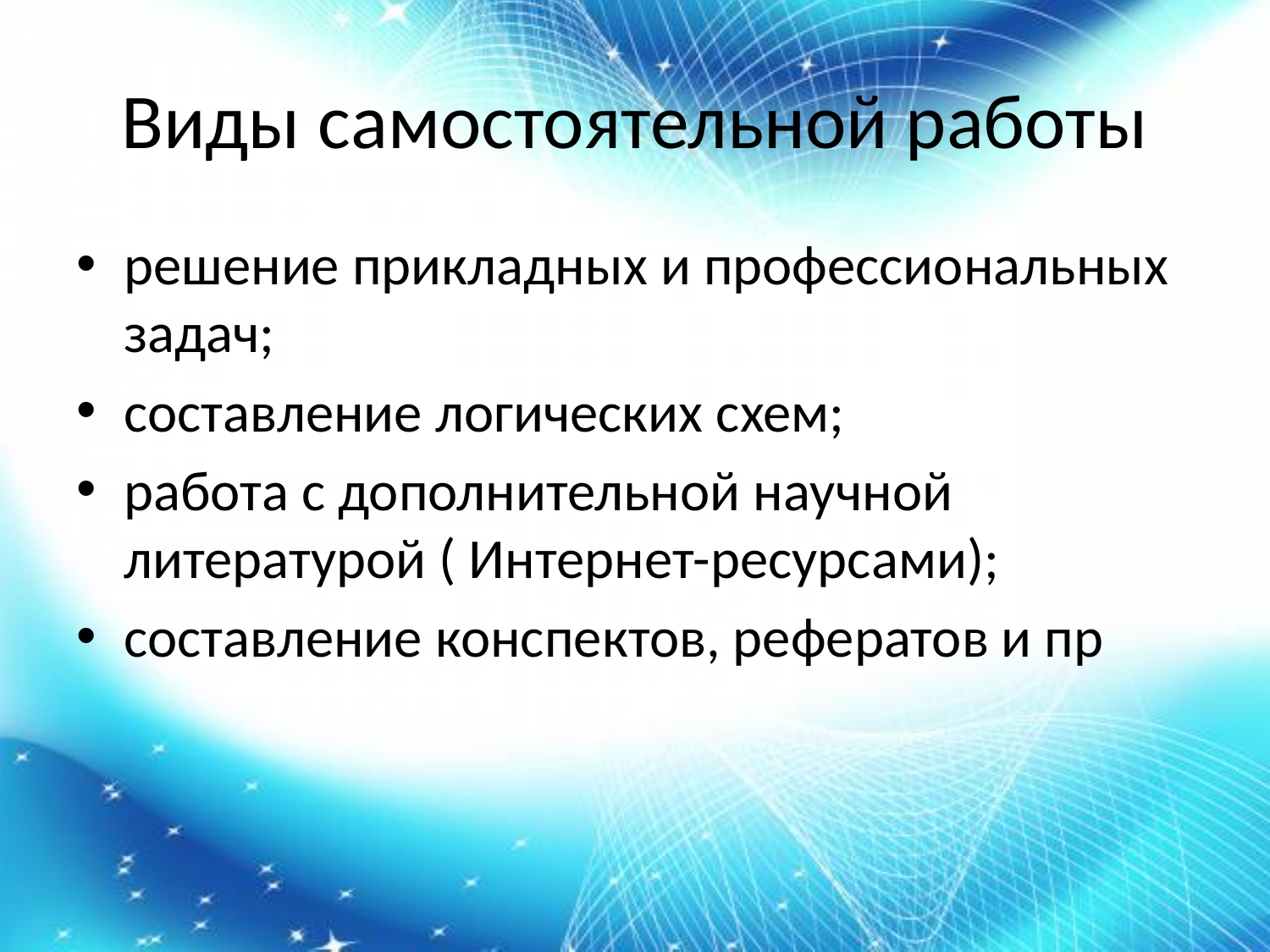

# Виды самостоятельной работы
решение прикладных и профессиональных задач;
составление логических схем;
работа с дополнительной научной литературой ( Интернет-ресурсами);
составление конспектов, рефератов и пр